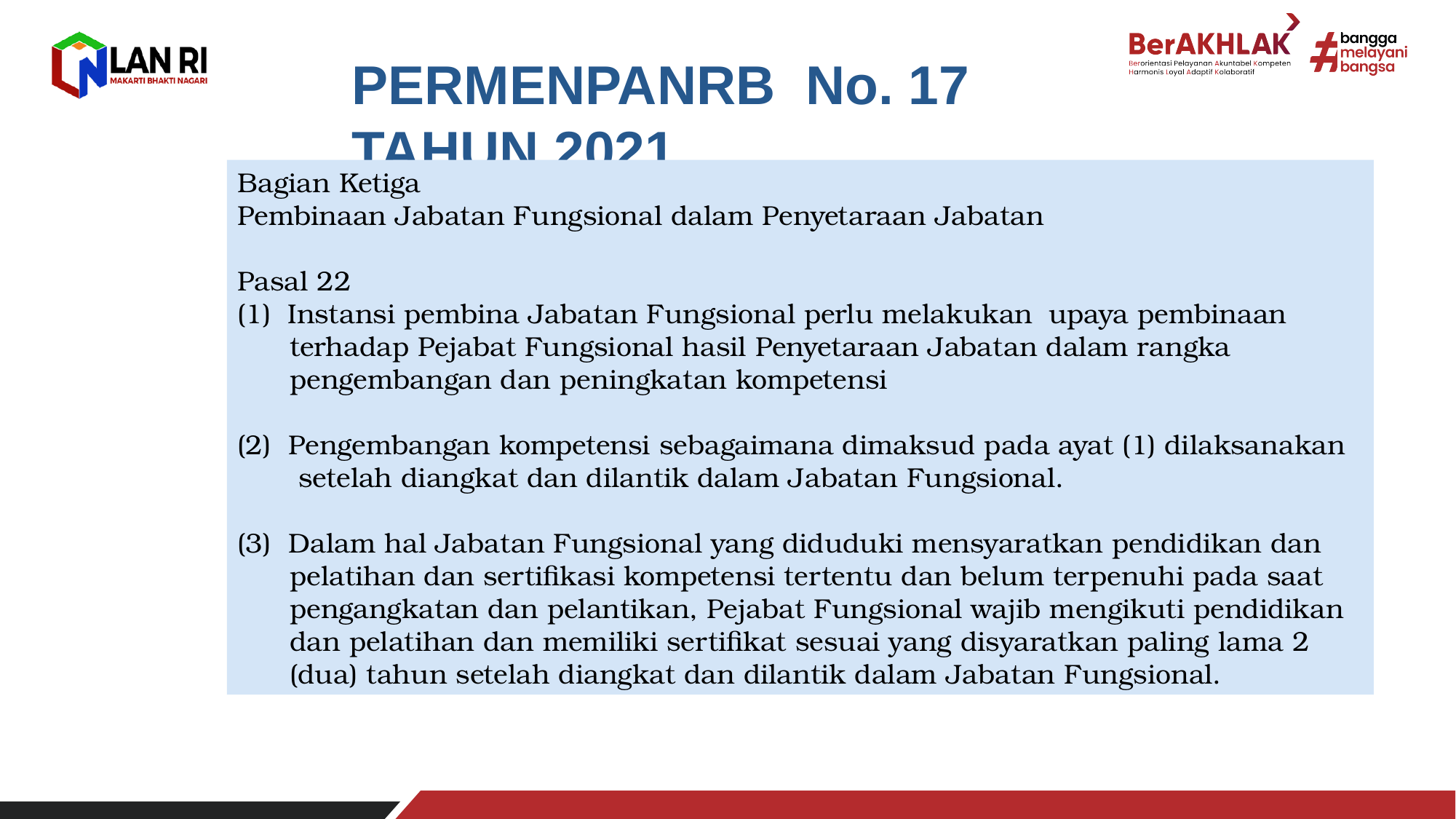

PERMENPANRB  No. 17 TAHUN 2021
Bagian Ketiga
Pembinaan Jabatan Fungsional dalam Penyetaraan Jabatan

Pasal 22
 Instansi pembina Jabatan Fungsional perlu melakukan  upaya pembinaan
      terhadap Pejabat Fungsional hasil Penyetaraan Jabatan dalam rangka
      pengembangan dan peningkatan kompetensi

(2)  Pengembangan kompetensi sebagaimana dimaksud pada ayat (1) dilaksanakan
       setelah diangkat dan dilantik dalam Jabatan Fungsional.

(3)  Dalam hal Jabatan Fungsional yang diduduki mensyaratkan pendidikan dan
      pelatihan dan sertifikasi kompetensi tertentu dan belum terpenuhi pada saat
      pengangkatan dan pelantikan, Pejabat Fungsional wajib mengikuti pendidikan
      dan pelatihan dan memiliki sertifikat sesuai yang disyaratkan paling lama 2
      (dua) tahun setelah diangkat dan dilantik dalam Jabatan Fungsional.